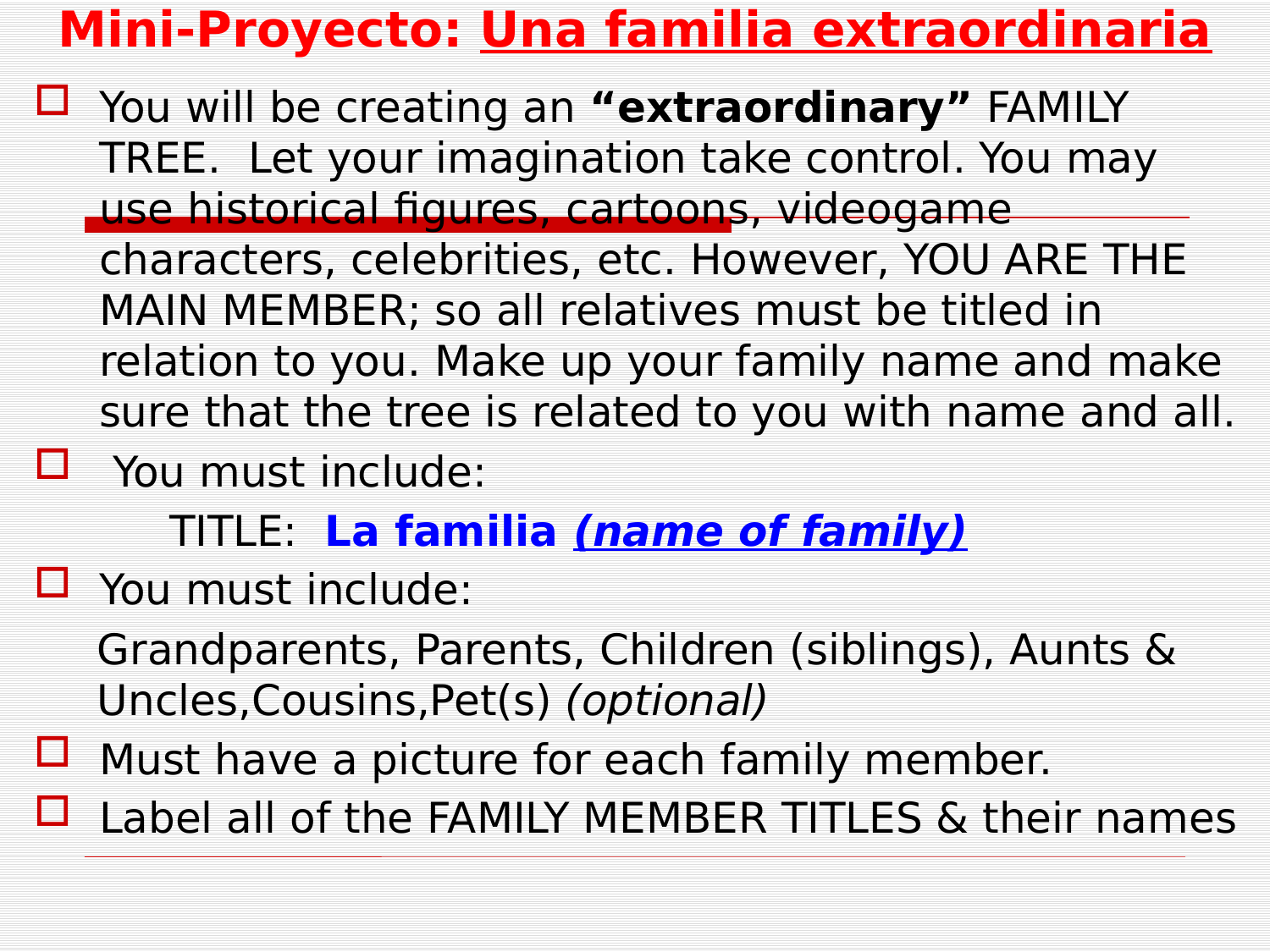

# Mini-Proyecto: Una familia extraordinaria
You will be creating an “extraordinary” FAMILY TREE.  Let your imagination take control. You may use historical figures, cartoons, videogame characters, celebrities, etc. However, YOU ARE THE MAIN MEMBER; so all relatives must be titled in relation to you. Make up your family name and make sure that the tree is related to you with name and all.
 You must include:
          TITLE:  La familia (name of family)
You must include:
Grandparents, Parents, Children (siblings), Aunts & Uncles,Cousins,Pet(s) (optional)
Must have a picture for each family member.
Label all of the FAMILY MEMBER TITLES & their names